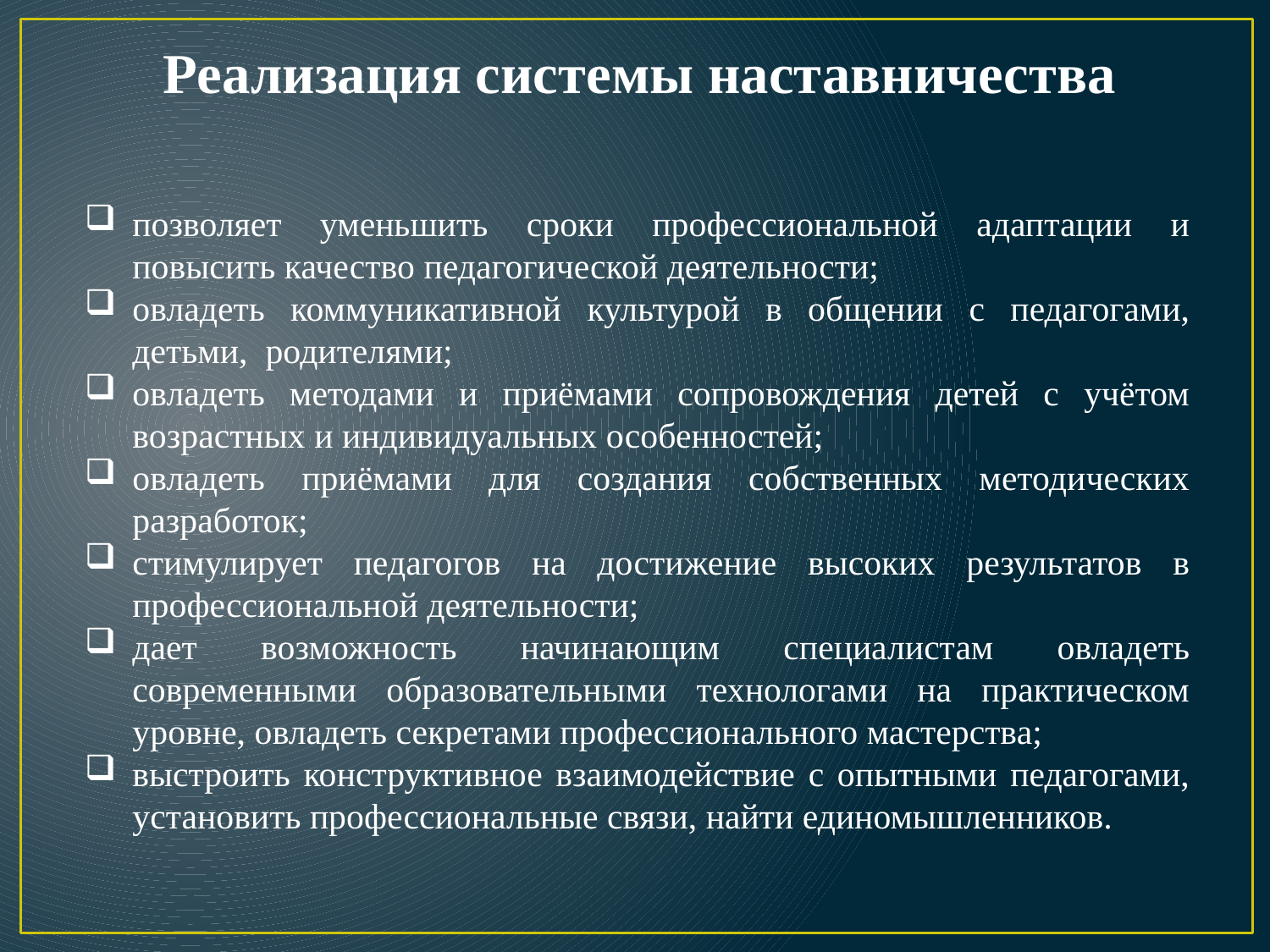

Реализация системы наставничества
позволяет уменьшить сроки профессиональной адаптации и повысить качество педагогической деятельности;
овладеть коммуникативной культурой в общении с педагогами, детьми,  родителями;
овладеть методами и приёмами сопровождения детей с учётом возрастных и индивидуальных особенностей;
овладеть приёмами для создания собственных методических разработок;
стимулирует педагогов на достижение высоких результатов в профессиональной деятельности;
дает возможность начинающим специалистам овладеть современными образовательными технологами на практическом уровне, овладеть секретами профессионального мастерства;
выстроить конструктивное взаимодействие с опытными педагогами, установить профессиональные связи, найти единомышленников.